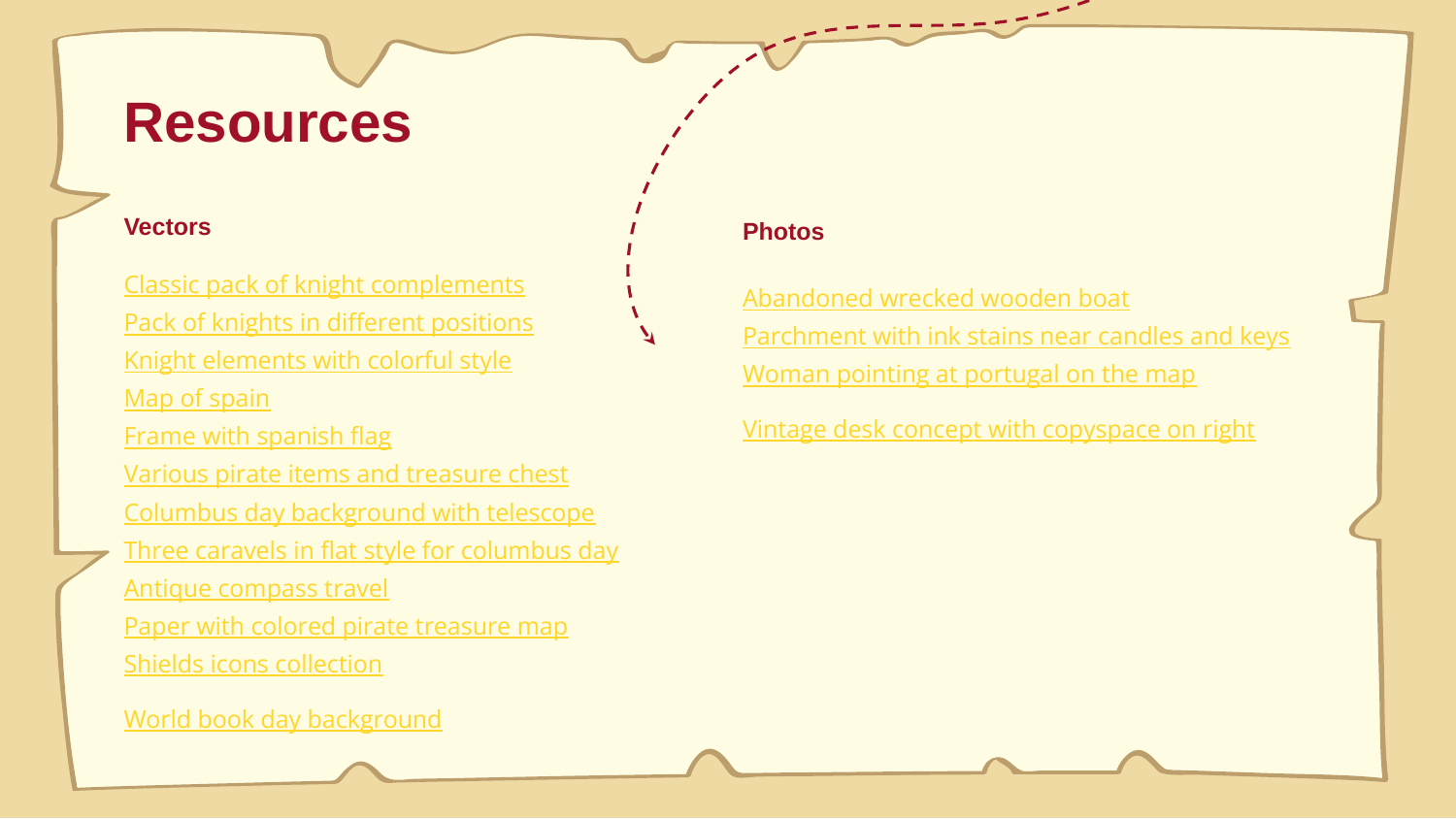

# Resources
Vectors

Classic pack of knight complements
Pack of knights in different positions
Knight elements with colorful style
Map of spain
Frame with spanish flag
Various pirate items and treasure chest
Columbus day background with telescope
Three caravels in flat style for columbus day
Antique compass travel
Paper with colored pirate treasure map
Shields icons collection
World book day background

Photos

Abandoned wrecked wooden boat
Parchment with ink stains near candles and keys
Woman pointing at portugal on the map
Vintage desk concept with copyspace on right